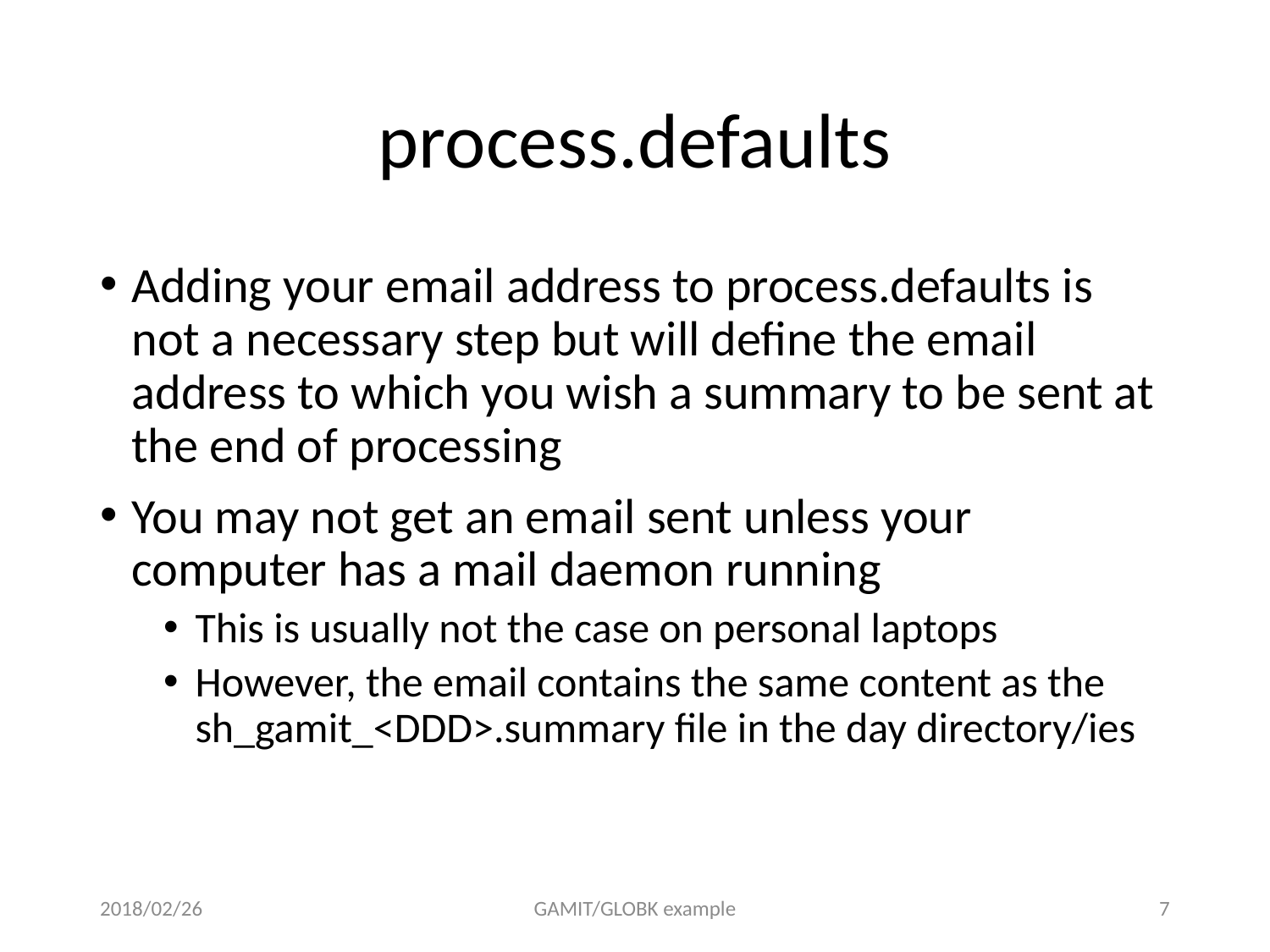

# process.defaults
Adding your email address to process.defaults is not a necessary step but will define the email address to which you wish a summary to be sent at the end of processing
You may not get an email sent unless your computer has a mail daemon running
This is usually not the case on personal laptops
However, the email contains the same content as the sh_gamit_<DDD>.summary file in the day directory/ies
2018/02/26
GAMIT/GLOBK example
7